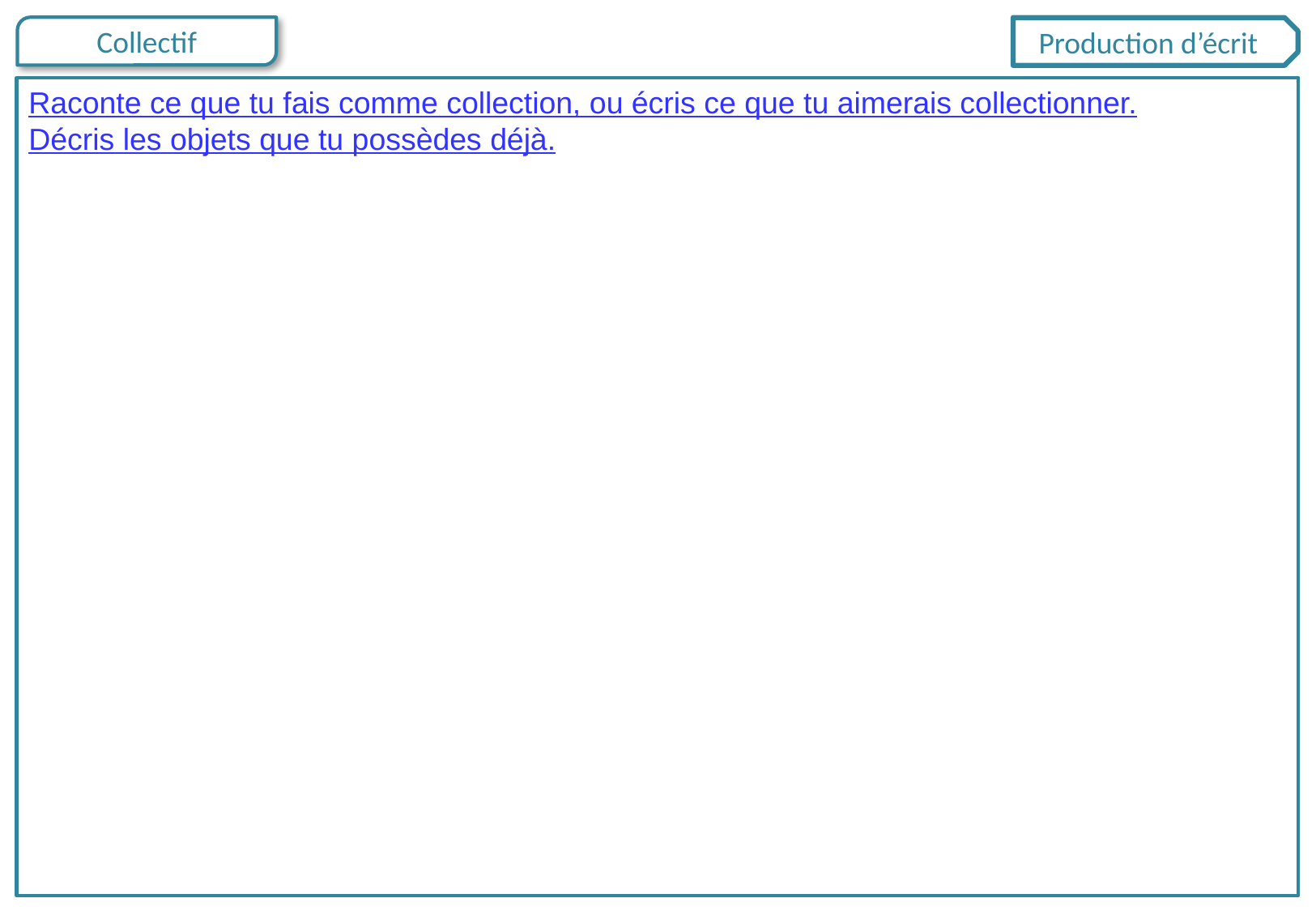

Production d’écrit
Raconte ce que tu fais comme collection, ou écris ce que tu aimerais collectionner.
Décris les objets que tu possèdes déjà.